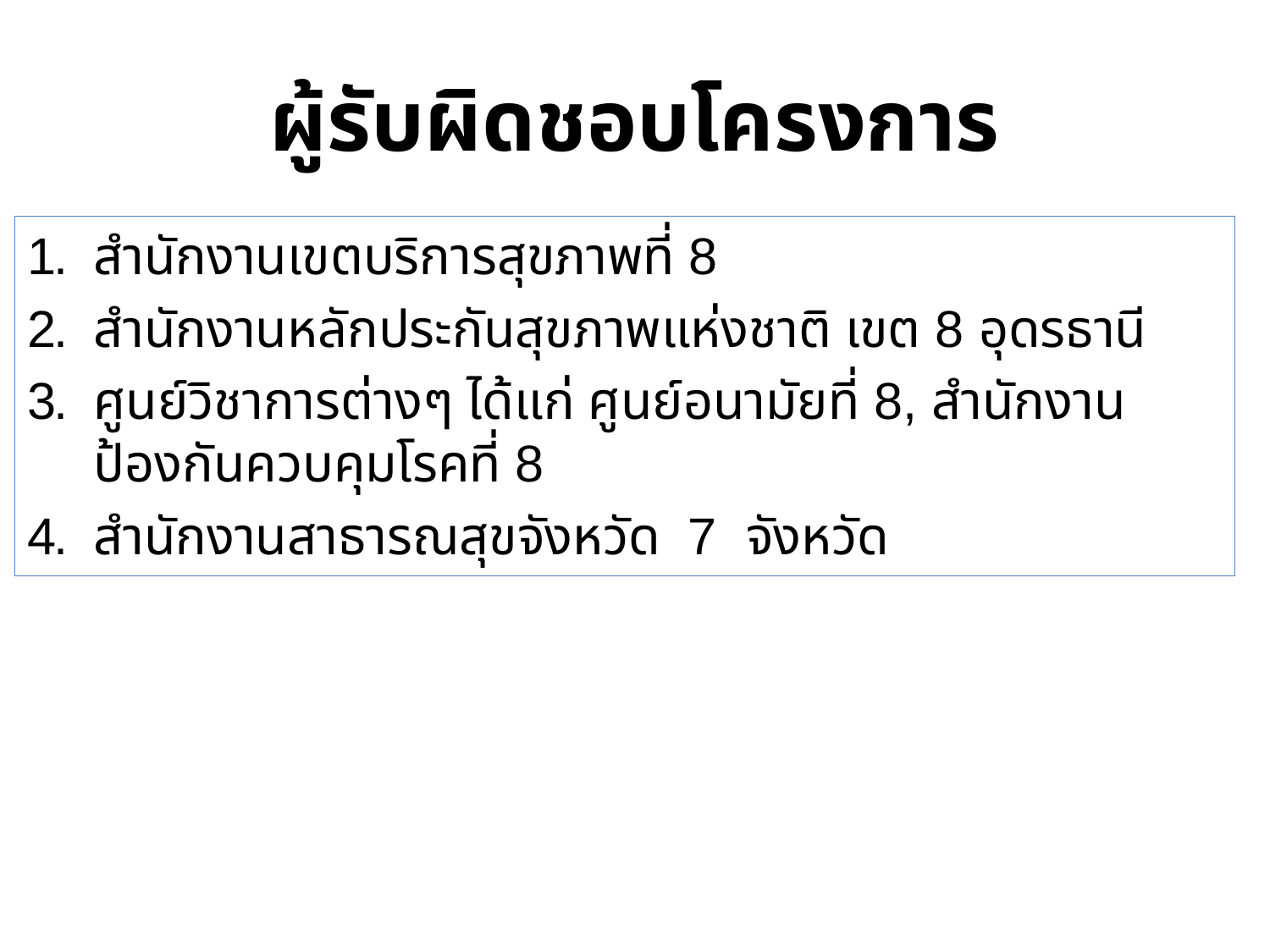

# ผู้รับผิดชอบโครงการ
สำนักงานเขตบริการสุขภาพที่ 8
สำนักงานหลักประกันสุขภาพแห่งชาติ เขต 8 อุดรธานี
ศูนย์วิชาการต่างๆ ได้แก่ ศูนย์อนามัยที่ 8, สำนักงานป้องกันควบคุมโรคที่ 8
สำนักงานสาธารณสุขจังหวัด  7  จังหวัด